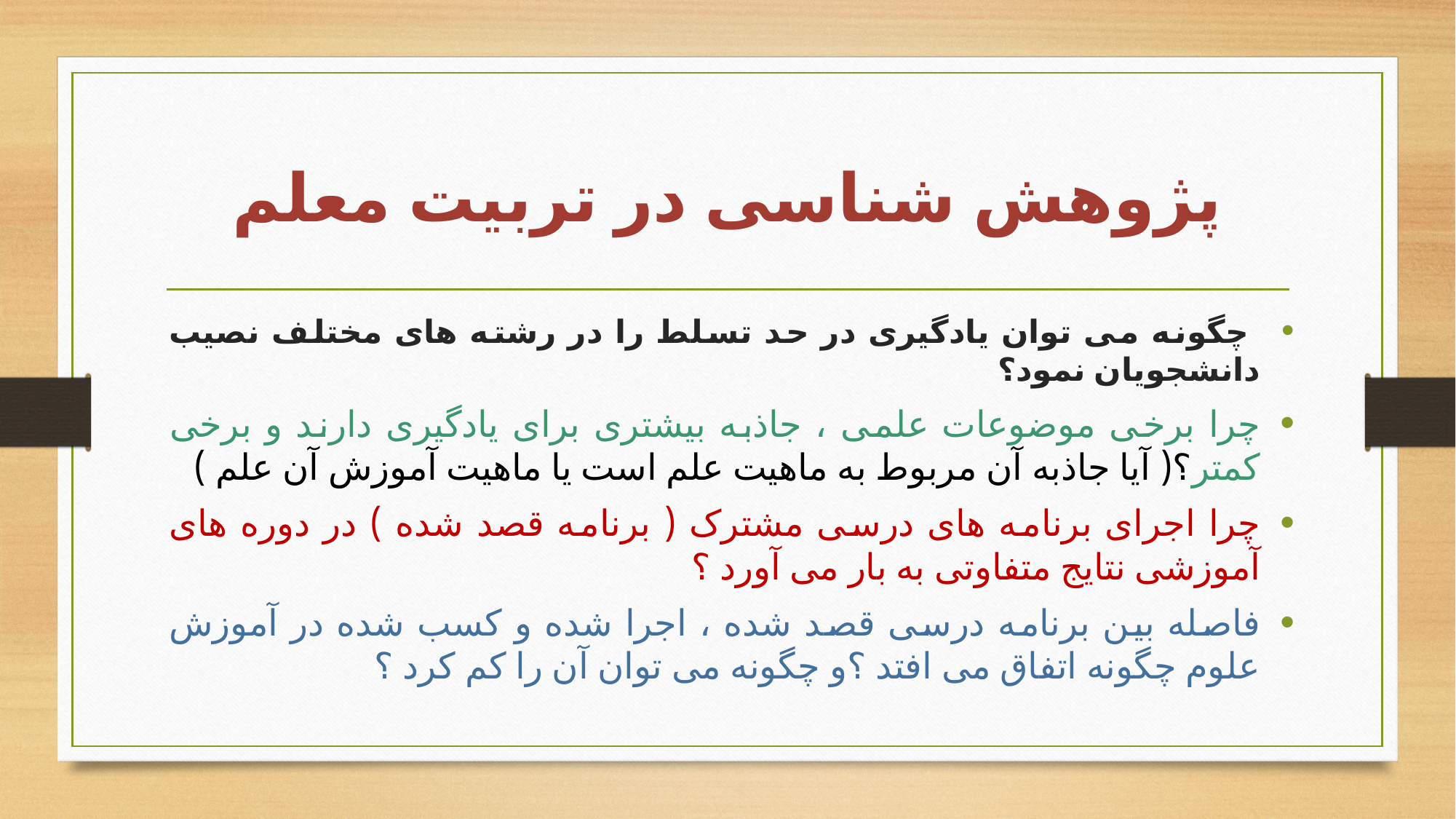

# پژوهش شناسی در تربیت معلم
 چگونه می توان یادگیری در حد تسلط را در رشته های مختلف نصیب دانشجویان نمود؟
چرا برخی موضوعات علمی ، جاذبه بیشتری برای یادگیری دارند و برخی کمتر؟( آیا جاذبه آن مربوط به ماهیت علم است یا ماهیت آموزش آن علم )
چرا اجرای برنامه های درسی مشترک ( برنامه قصد شده ) در دوره های آموزشی نتایج متفاوتی به بار می آورد ؟
فاصله بین برنامه درسی قصد شده ، اجرا شده و کسب شده در آموزش علوم چگونه اتفاق می افتد ؟و چگونه می توان آن را کم کرد ؟